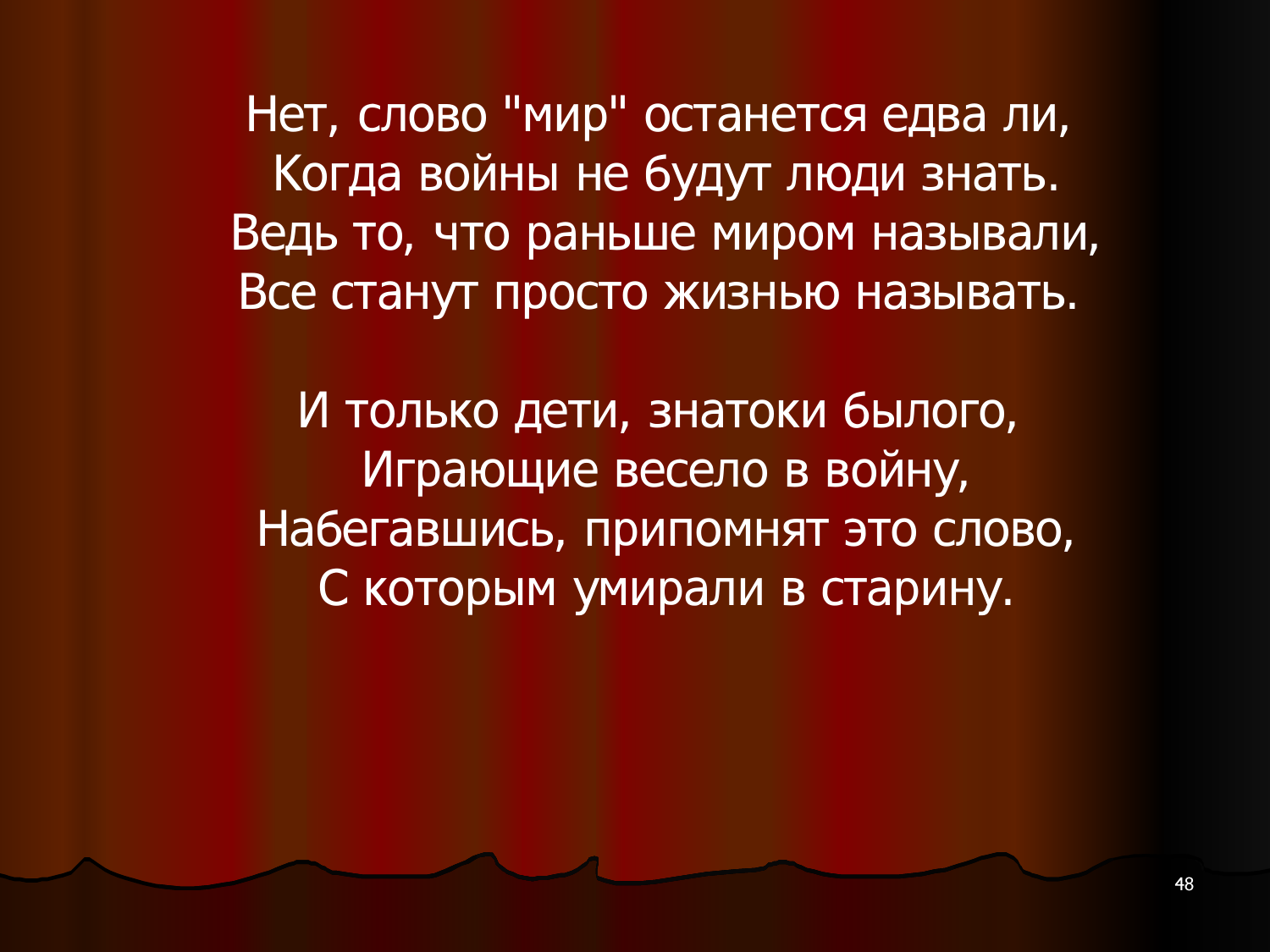

Нет, слово "мир" останется едва ли,
 Когда войны не будут люди знать.
 Ведь то, что раньше миром называли,
 Все станут просто жизнью называть.

И только дети, знатоки былого,
 Играющие весело в войну,
 Набегавшись, припомнят это слово,
 С которым умирали в старину.

48